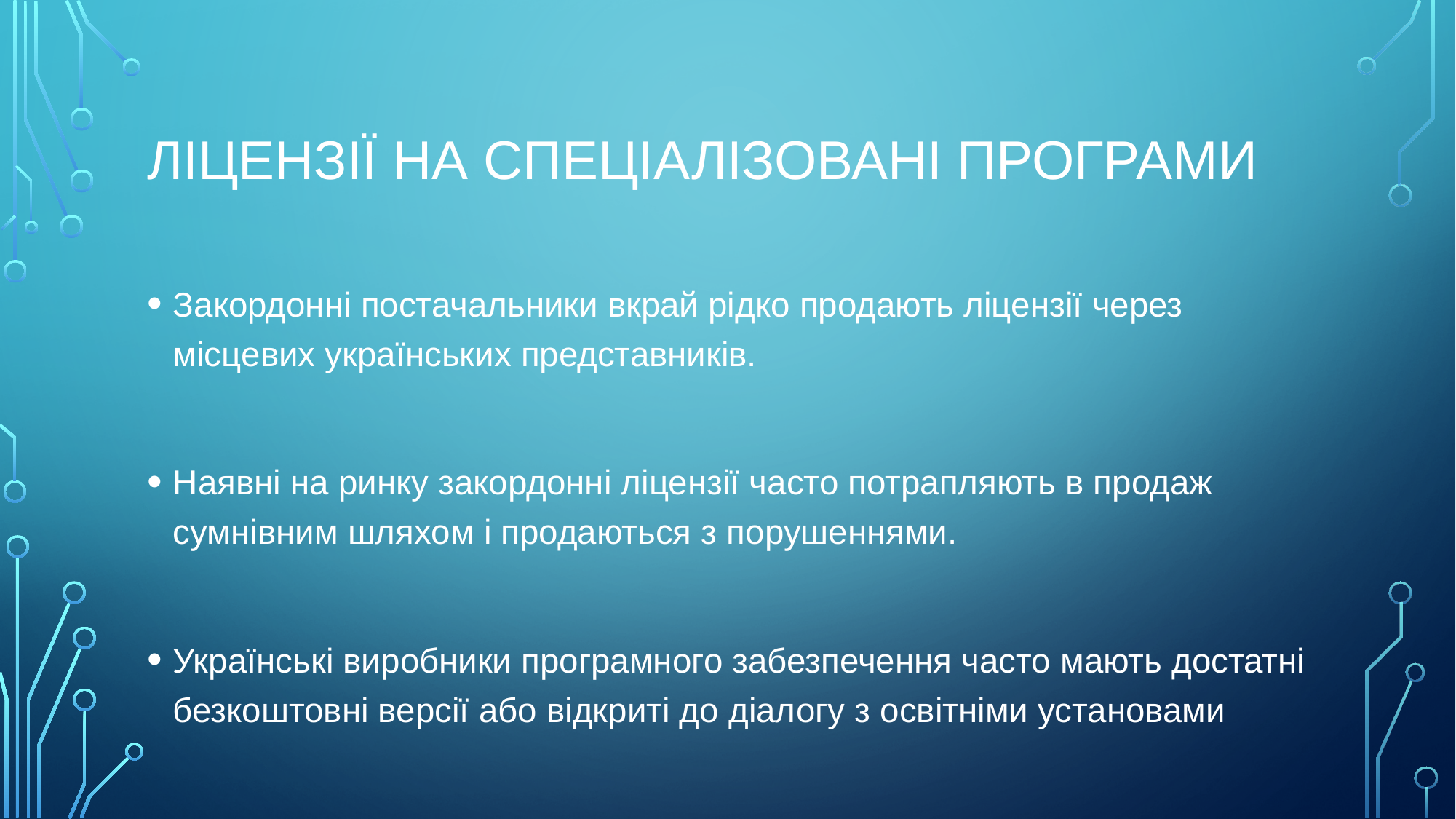

# Ліцензії на спеціалізовані програми
Закордонні постачальники вкрай рідко продають ліцензії через місцевих українських представників.

Наявні на ринку закордонні ліцензії часто потрапляють в продаж сумнівним шляхом і продаються з порушеннями.

Українські виробники програмного забезпечення часто мають достатні безкоштовні версії або відкриті до діалогу з освітніми установами